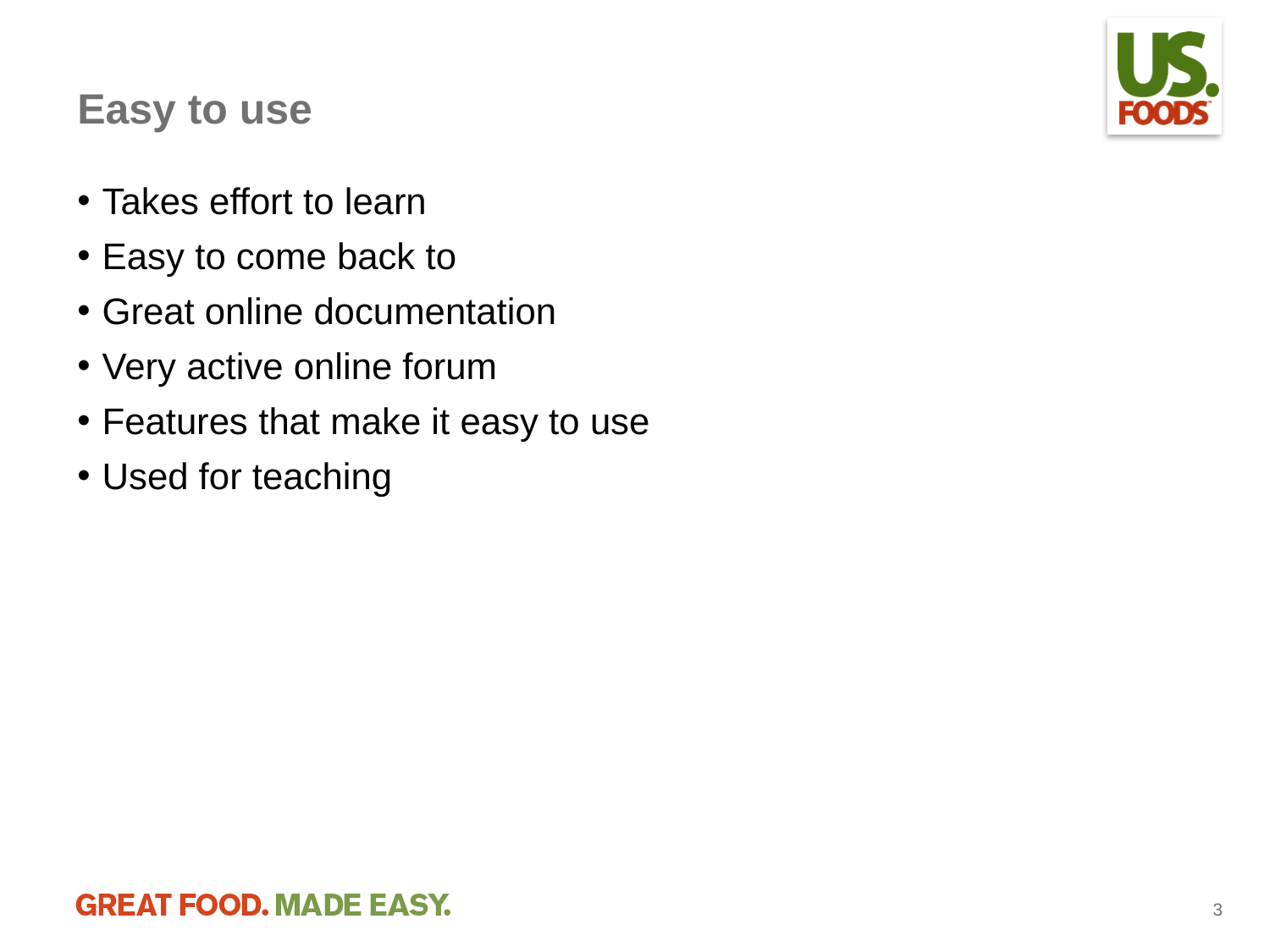

# Easy to use
Takes effort to learn
Easy to come back to
Great online documentation
Very active online forum
Features that make it easy to use
Used for teaching